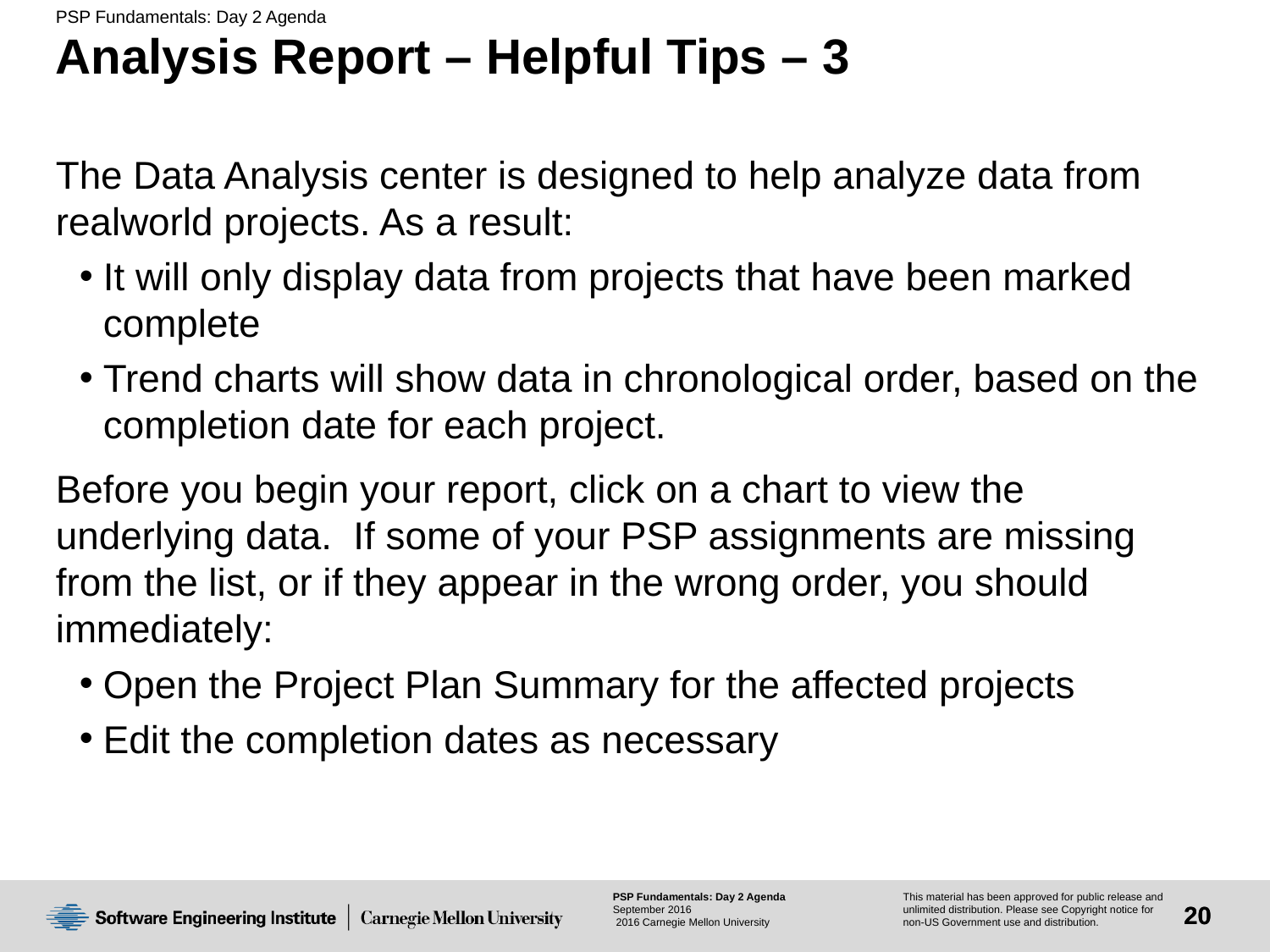

# Analysis Report – Helpful Tips – 3
The Data Analysis center is designed to help analyze data from real­world projects. As a result:
It will only display data from projects that have been marked complete
Trend charts will show data in chronological order, based on the completion date for each project.
Before you begin your report, click on a chart to view the underlying data.  If some of your PSP assignments are missing from the list, or if they appear in the wrong order, you should immediately:
Open the Project Plan Summary for the affected projects
Edit the completion dates as necessary